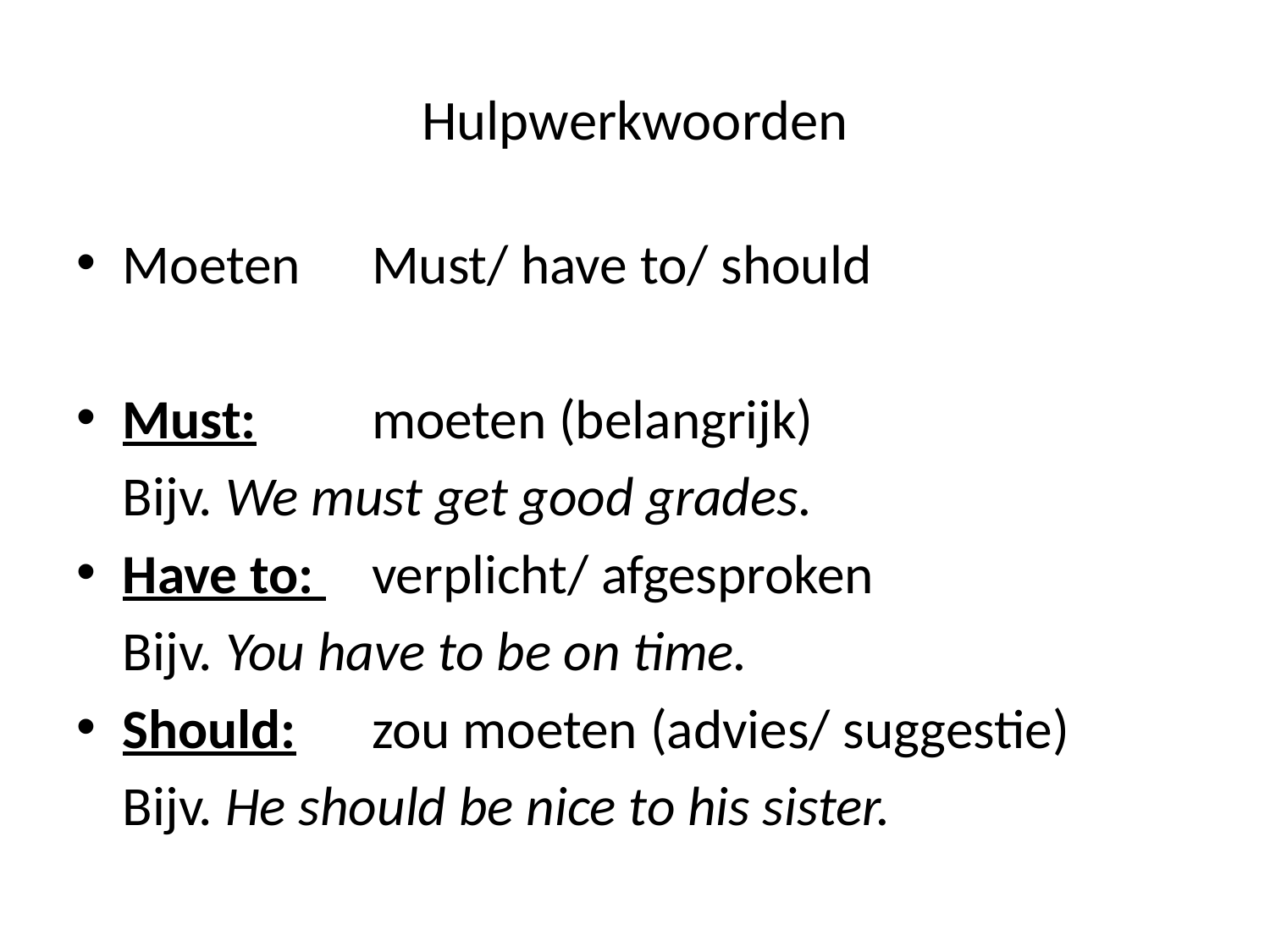

# Hulpwerkwoorden
Moeten			Must/ have to/ should

Must:		moeten (belangrijk)
		Bijv. We must get good grades.
Have to: 	verplicht/ afgesproken
		Bijv. You have to be on time.
Should:		zou moeten (advies/ suggestie)
		Bijv. He should be nice to his sister.